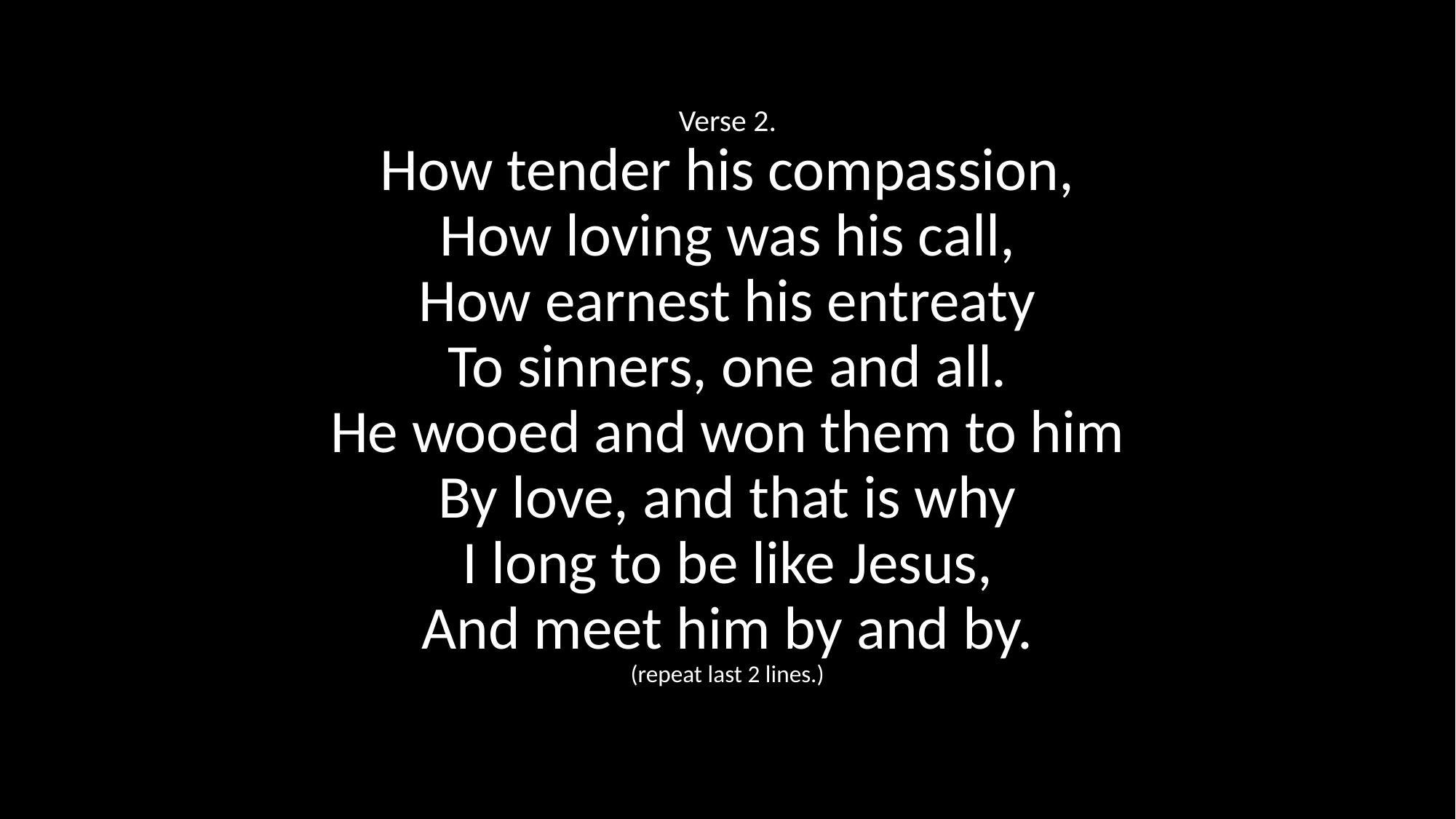

Verse 2.
How tender his compassion,
How loving was his call,
How earnest his entreaty
To sinners, one and all.
He wooed and won them to him
By love, and that is why
I long to be like Jesus,
And meet him by and by.
(repeat last 2 lines.)